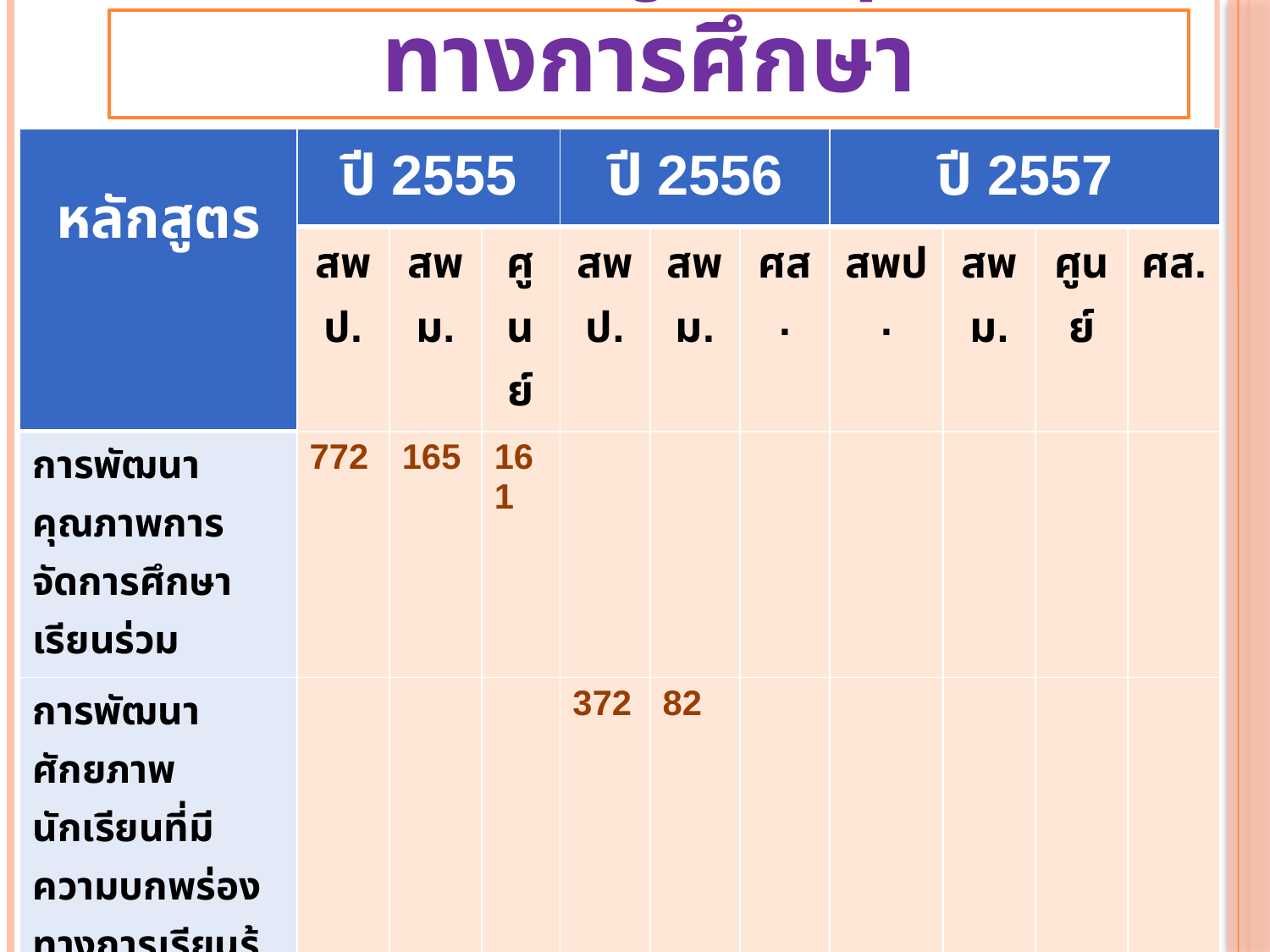

# การพัฒนาครูและบุคลากรทางการศึกษา
| หลักสูตร | ปี 2555 |  |  | ปี 2556 |  |  | ปี 2557 |  |  |  |
| --- | --- | --- | --- | --- | --- | --- | --- | --- | --- | --- |
|  | สพป. | สพม. | ศูนย์ | สพป. | สพม. | ศส. | สพป. | สพม. | ศูนย์ | ศส. |
| การพัฒนาคุณภาพการจัดการศึกษาเรียนร่วม | 772 | 165 | 161 |  |  |  |  |  |  |  |
| การพัฒนาศักยภาพนักเรียนที่มีความบกพร่องทางการเรียนรู้ |  |  |  | 372 | 82 |  |  |  |  |  |
| เทคนิคการสอนนักเรียนที่มีความบกพร่องทางการเรียนรู้ |  |  |  |  |  | 155 |  |  |  |  |
| ผู้ดำเนินการคัดกรองคนพิการทางการศึกษา |  |  |  |  |  |  | 24,384 | 3,030 | 188 | 92 |
| รวม | 772 | 165 | 161 | 372 | 82 | 155 | 24,384 | 3,030 | 188 | 92 |